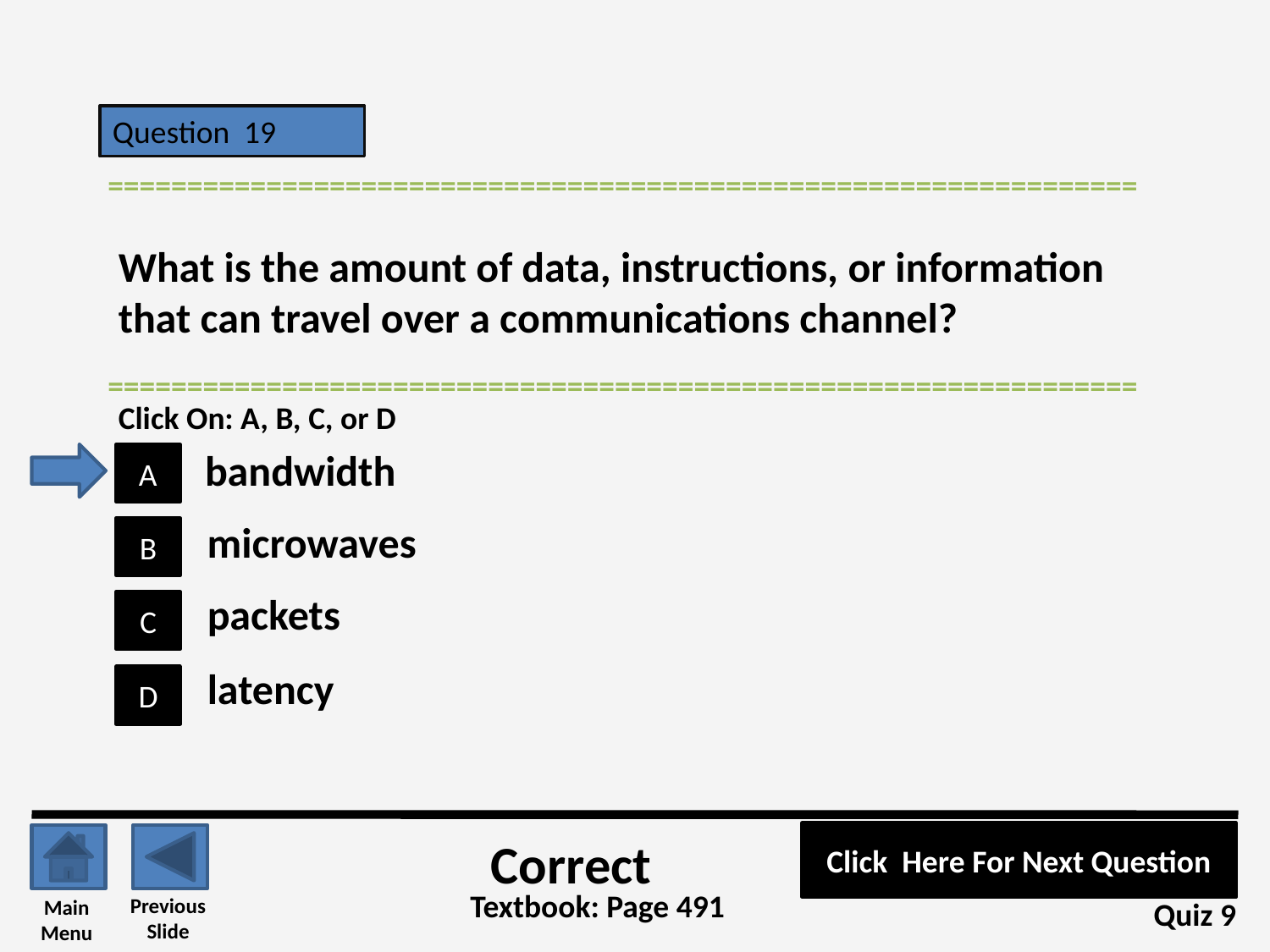

Question  19
=================================================================
What is the amount of data, instructions, or information that can travel over a communications channel?
=================================================================
Click On: A, B, C, or D

bandwidth

A
microwaves
B

packets
C
latency
D
Click  Here For Next Question

Correct
Textbook: Page 491
Previous
Slide
Main
Menu
Quiz 9